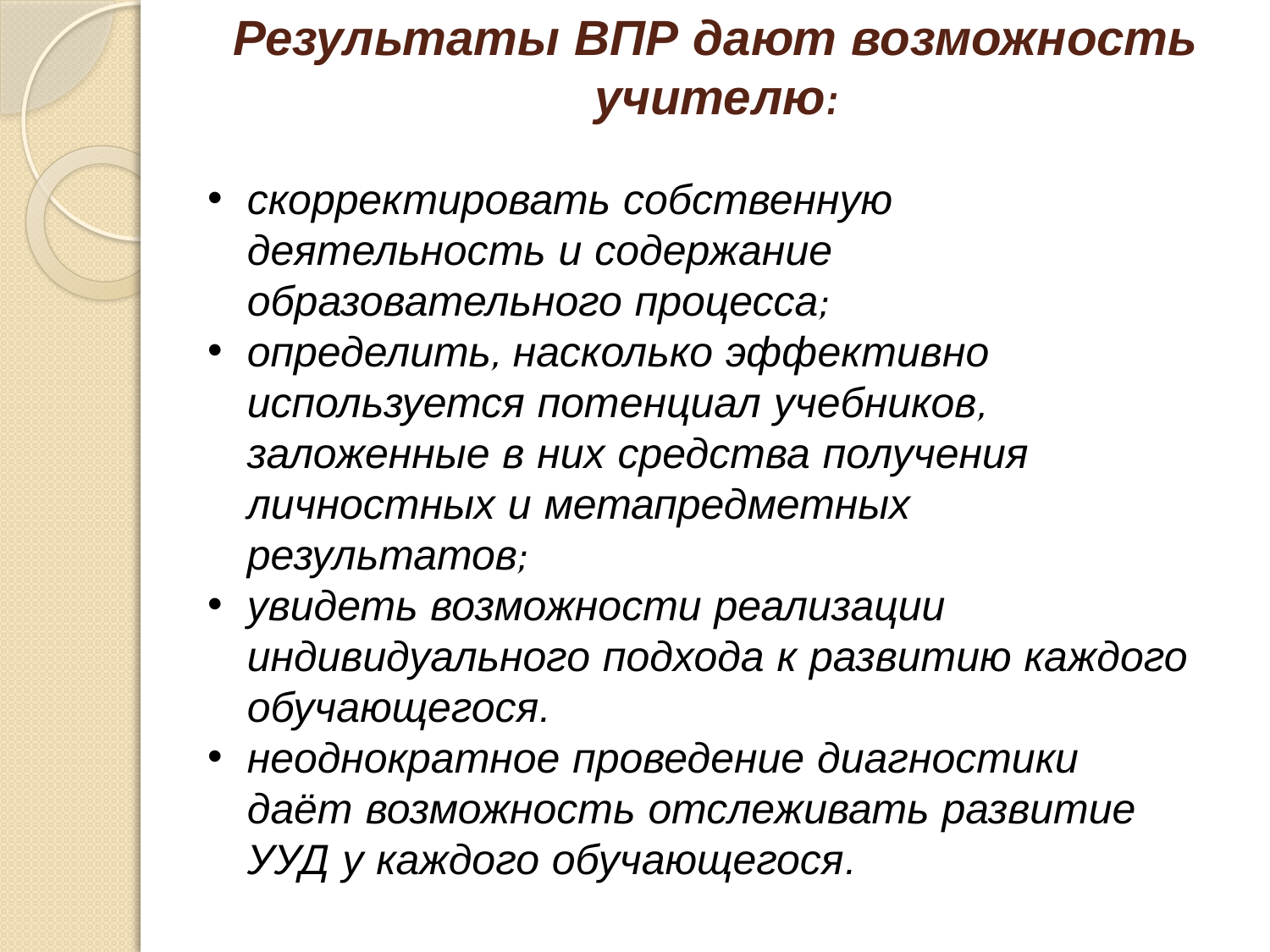

# Результаты ВПР дают возможность учителю:
скорректировать собственную деятельность и содержание образовательного процесса;
определить, насколько эффективно используется потенциал учебников, заложенные в них средства получения личностных и метапредметных результатов;
увидеть возможности реализации индивидуального подхода к развитию каждого обучающегося.
неоднократное проведение диагностики даёт возможность отслеживать развитие УУД у каждого обучающегося.